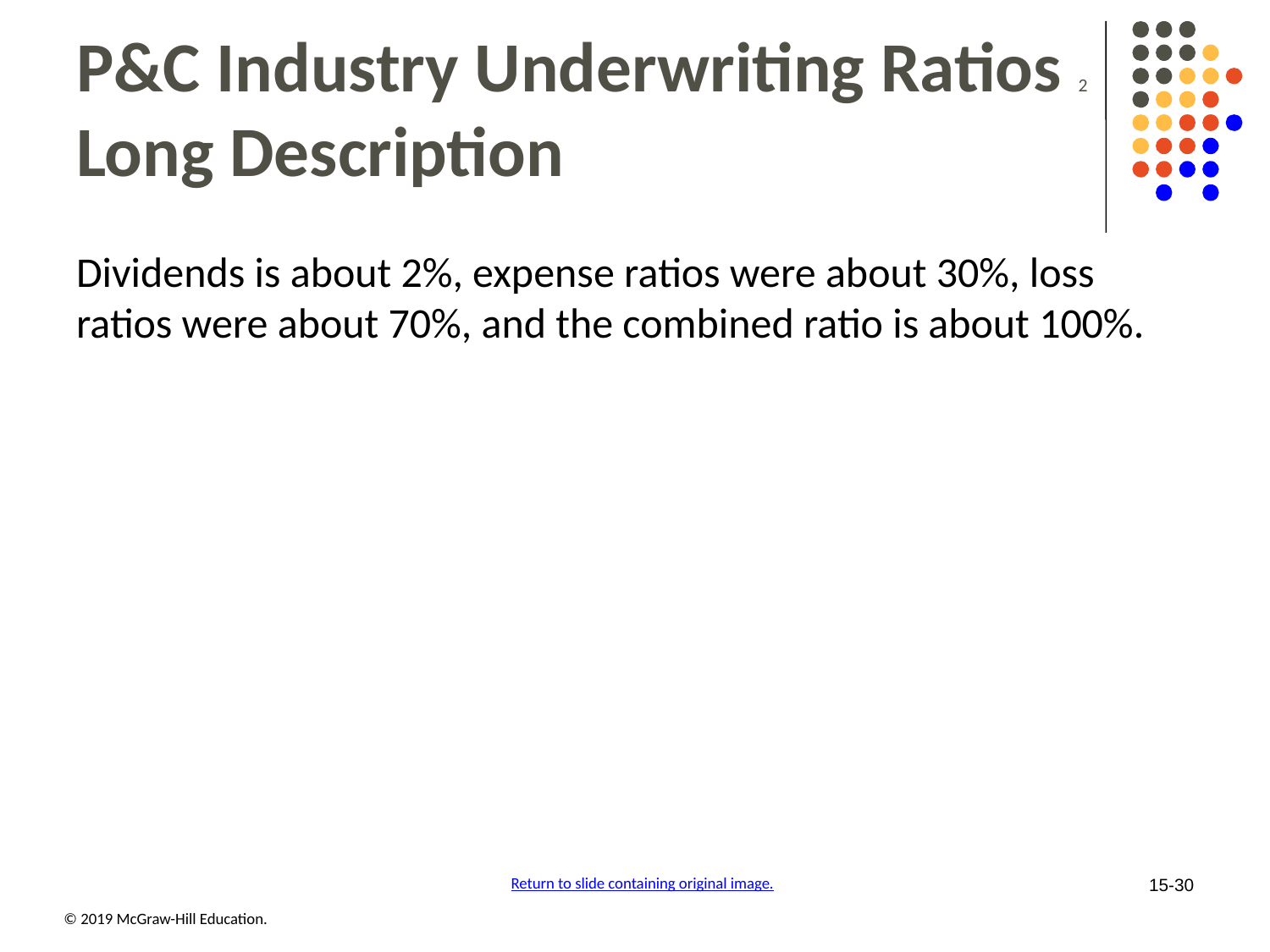

# P&C Industry Underwriting Ratios 2 Long Description
Dividends is about 2%, expense ratios were about 30%, loss ratios were about 70%, and the combined ratio is about 100%.
Return to slide containing original image.
15-30